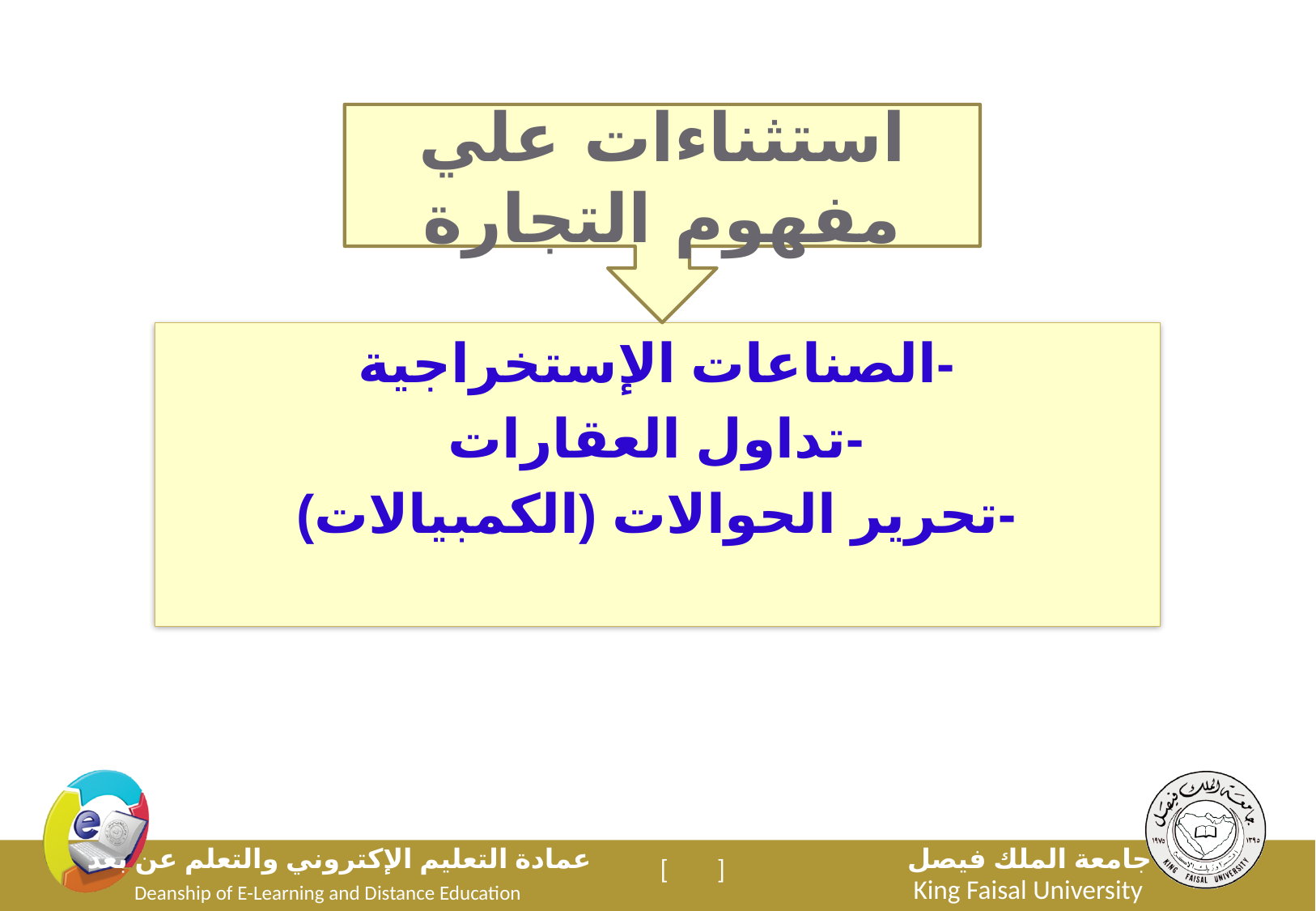

استثناءات علي مفهوم التجارة
-الصناعات الإستخراجية
-تداول العقارات
-تحرير الحوالات (الكمبيالات)